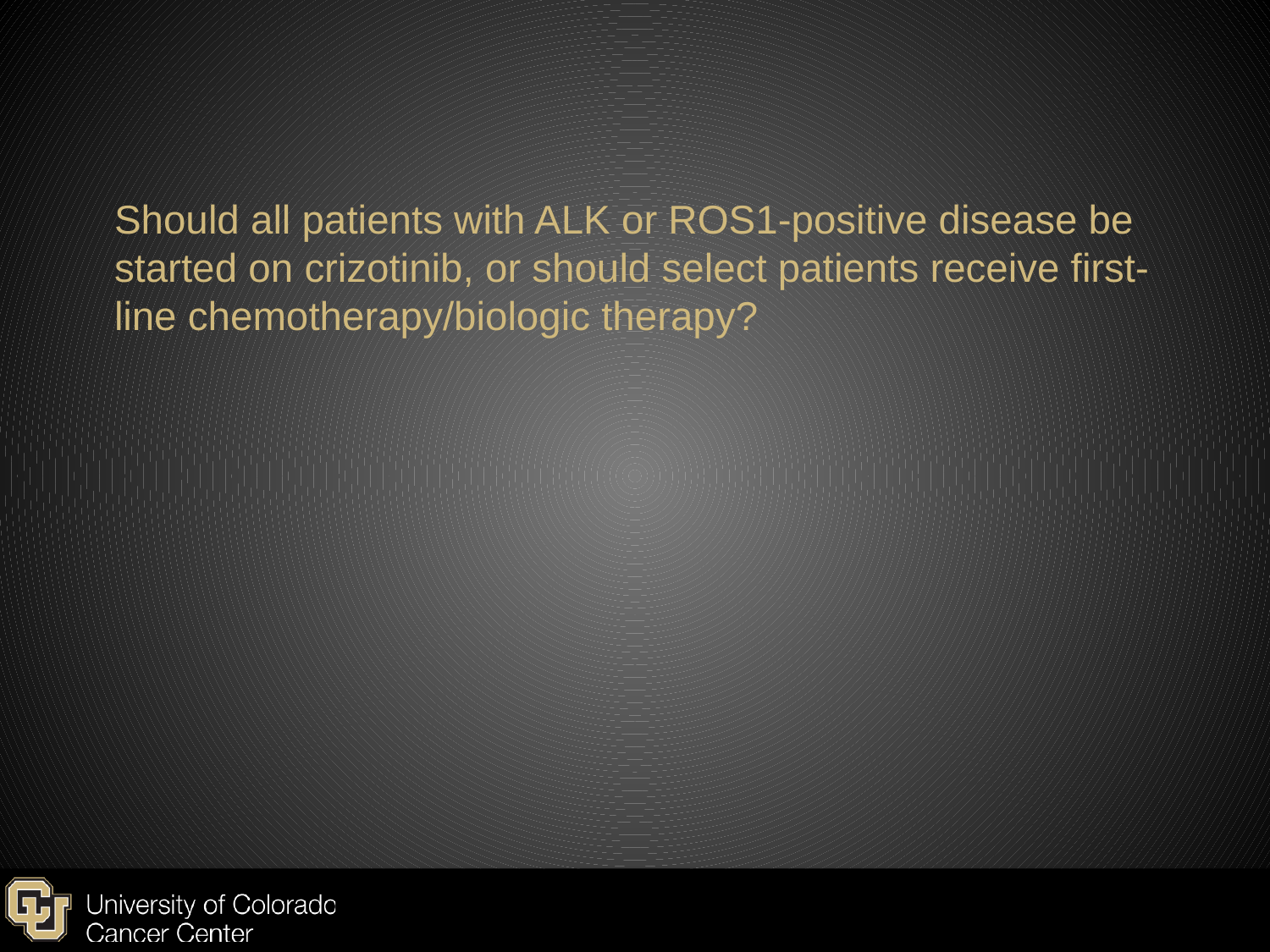

# Should all patients with ALK or ROS1-positive disease be started on crizotinib, or should select patients receive first-line chemotherapy/biologic therapy?